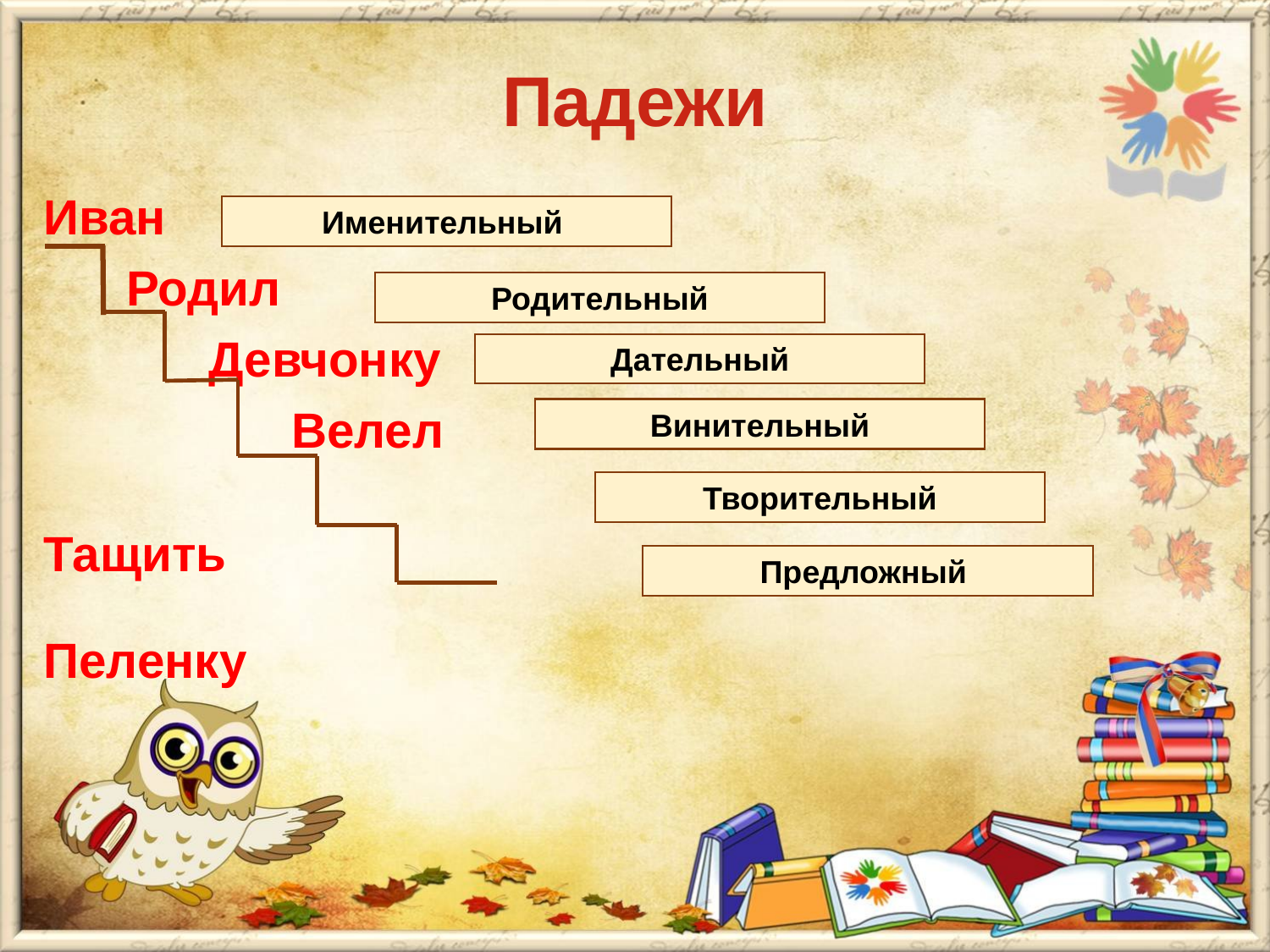

# Падежи
Иван
      Родил
            Девчонку
                  Велел
                          Тащить                                	                      Пеленку
Именительный

Родительный
Дательный

Винительный
Творительный
Предложный